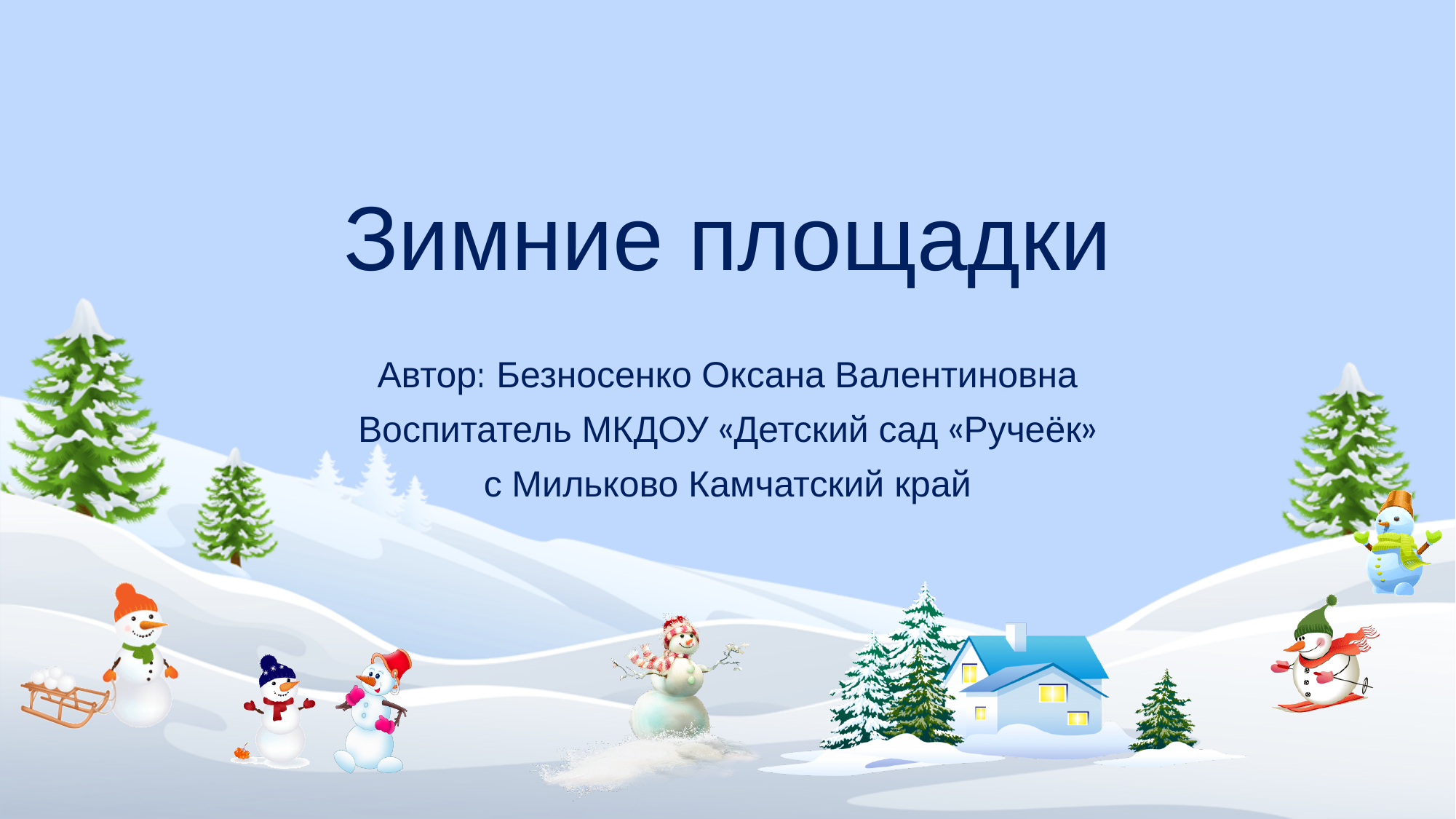

# Зимние площадки
Автор: Безносенко Оксана Валентиновна
Воспитатель МКДОУ «Детский сад «Ручеёк»
с Мильково Камчатский край